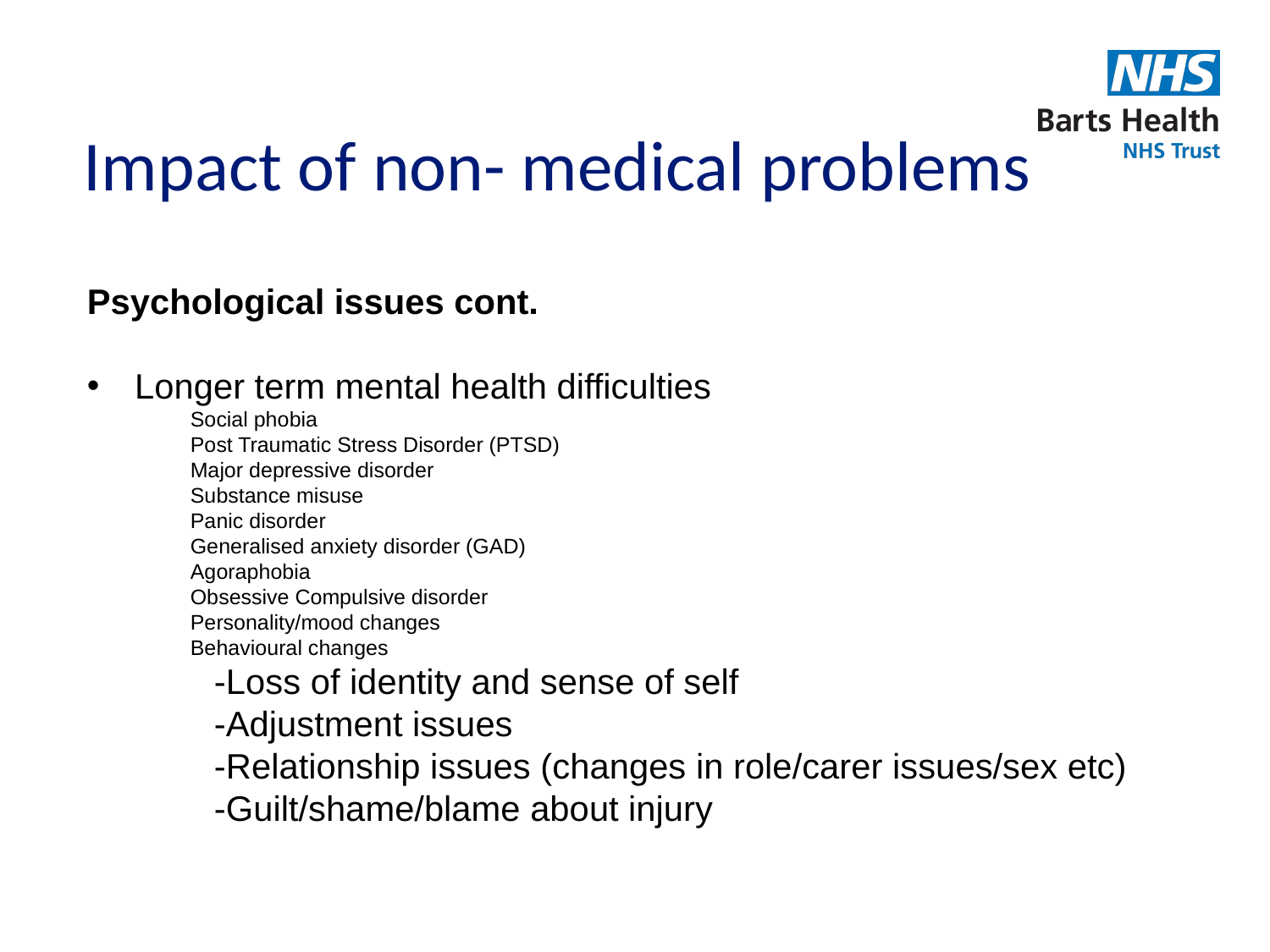

# Impact of non- medical problems
Psychological issues cont.

Longer term mental health difficulties
Social phobia
Post Traumatic Stress Disorder (PTSD)
Major depressive disorder
Substance misuse
Panic disorder
Generalised anxiety disorder (GAD)
Agoraphobia
Obsessive Compulsive disorder
Personality/mood changes
Behavioural changes
	-Loss of identity and sense of self
	-Adjustment issues
	-Relationship issues (changes in role/carer issues/sex etc)
	-Guilt/shame/blame about injury